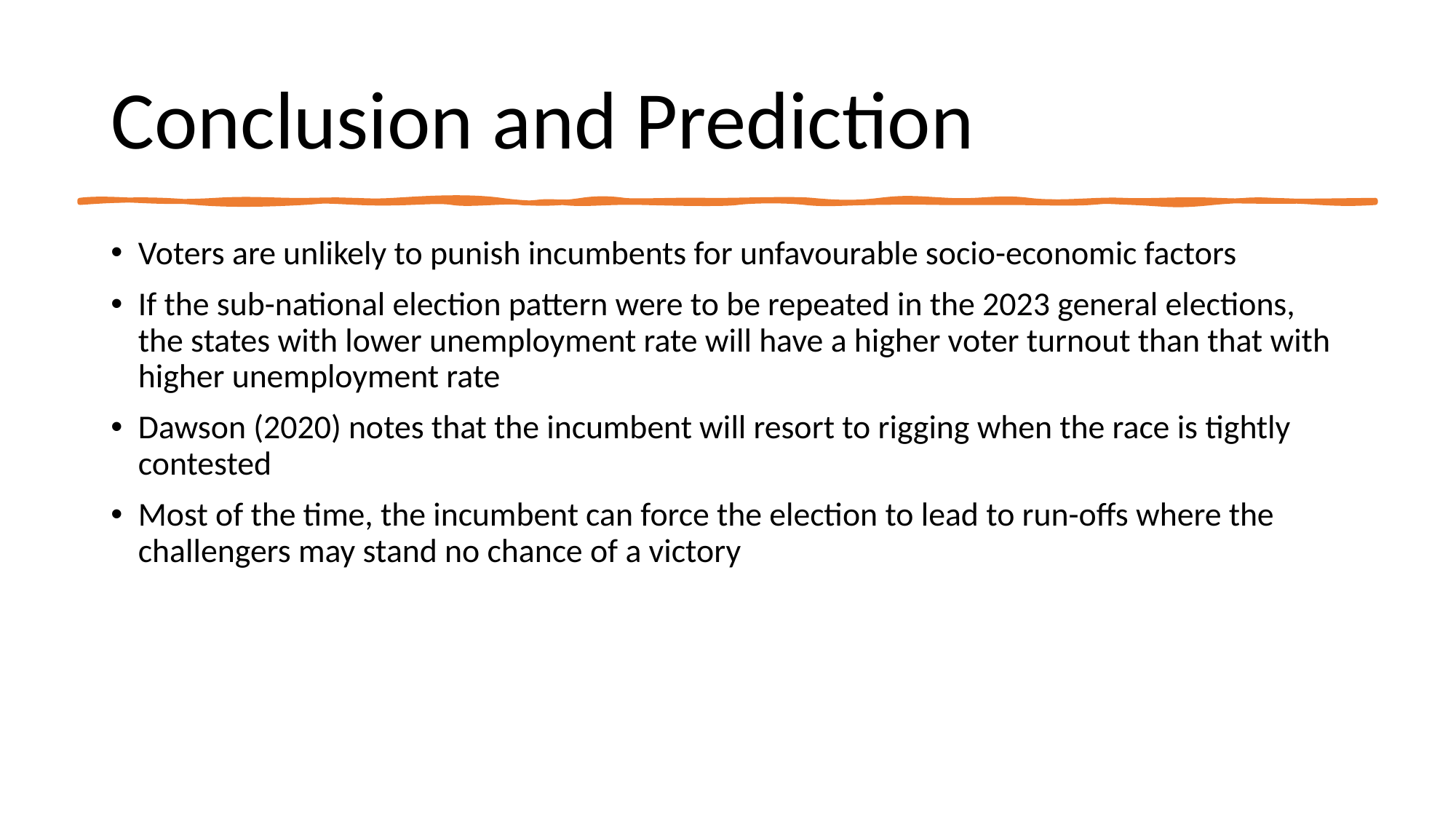

# Conclusion and Prediction

Voters are unlikely to punish incumbents for unfavourable socio-economic factors
If the sub-national election pattern were to be repeated in the 2023 general elections, the states with lower unemployment rate will have a higher voter turnout than that with higher unemployment rate
Dawson (2020) notes that the incumbent will resort to rigging when the race is tightly contested
Most of the time, the incumbent can force the election to lead to run-offs where the challengers may stand no chance of a victory